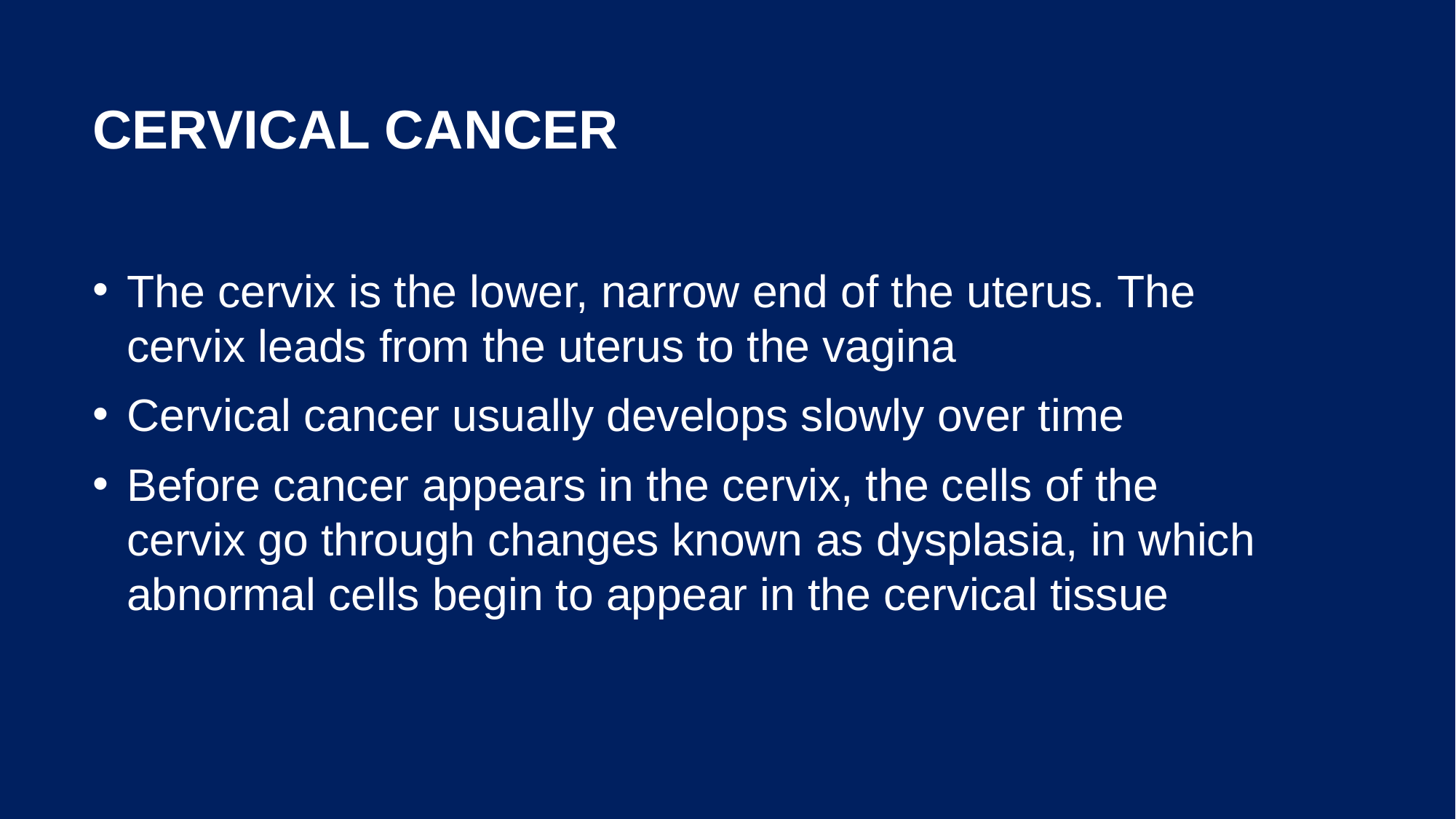

# Cervical Cancer
The cervix is the lower, narrow end of the uterus. The cervix leads from the uterus to the vagina
Cervical cancer usually develops slowly over time
Before cancer appears in the cervix, the cells of the cervix go through changes known as dysplasia, in which abnormal cells begin to appear in the cervical tissue